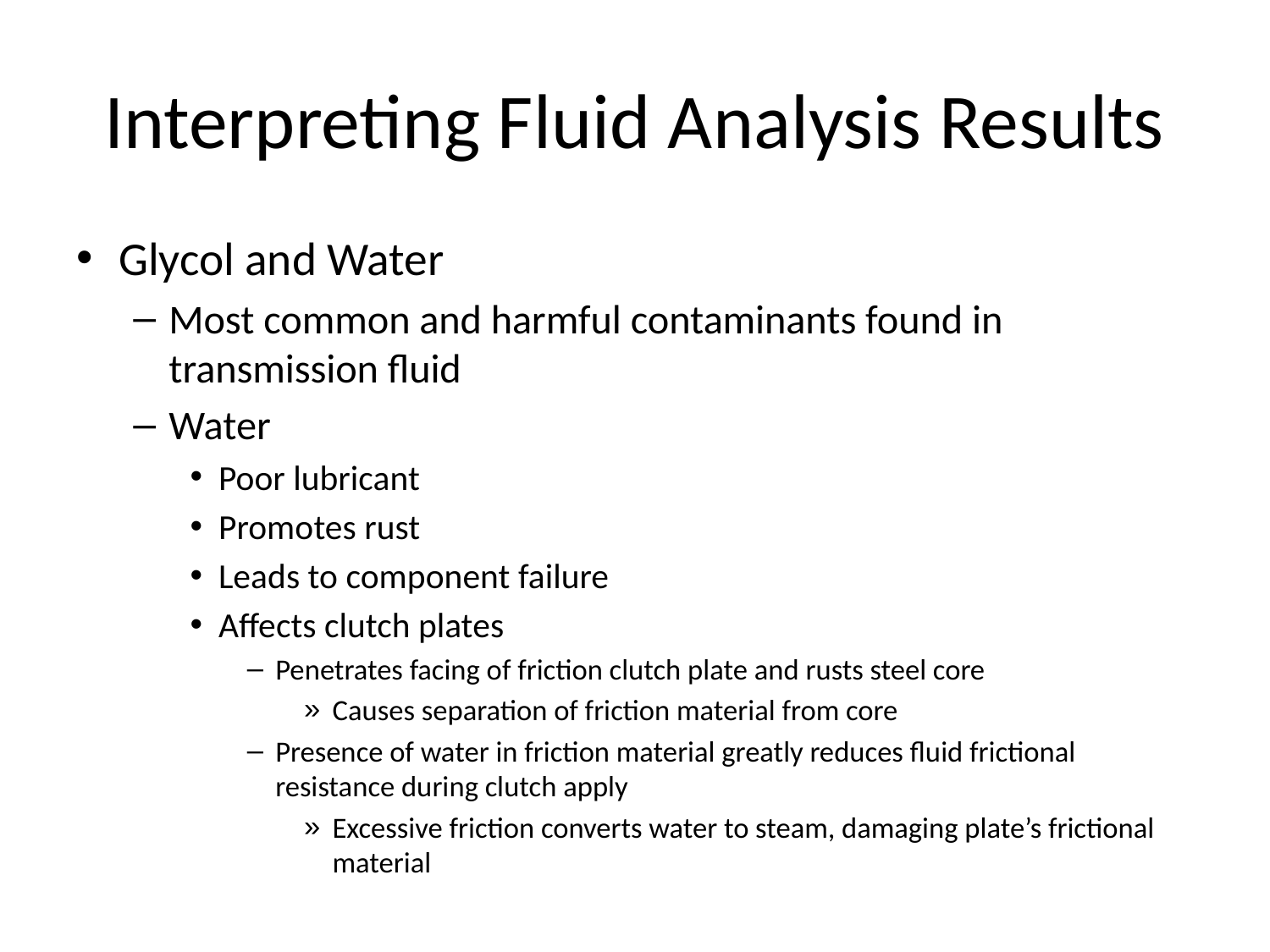

# Interpreting Fluid Analysis Results
Glycol and Water
Most common and harmful contaminants found in transmission fluid
Water
Poor lubricant
Promotes rust
Leads to component failure
Affects clutch plates
Penetrates facing of friction clutch plate and rusts steel core
Causes separation of friction material from core
Presence of water in friction material greatly reduces fluid frictional resistance during clutch apply
Excessive friction converts water to steam, damaging plate’s frictional material